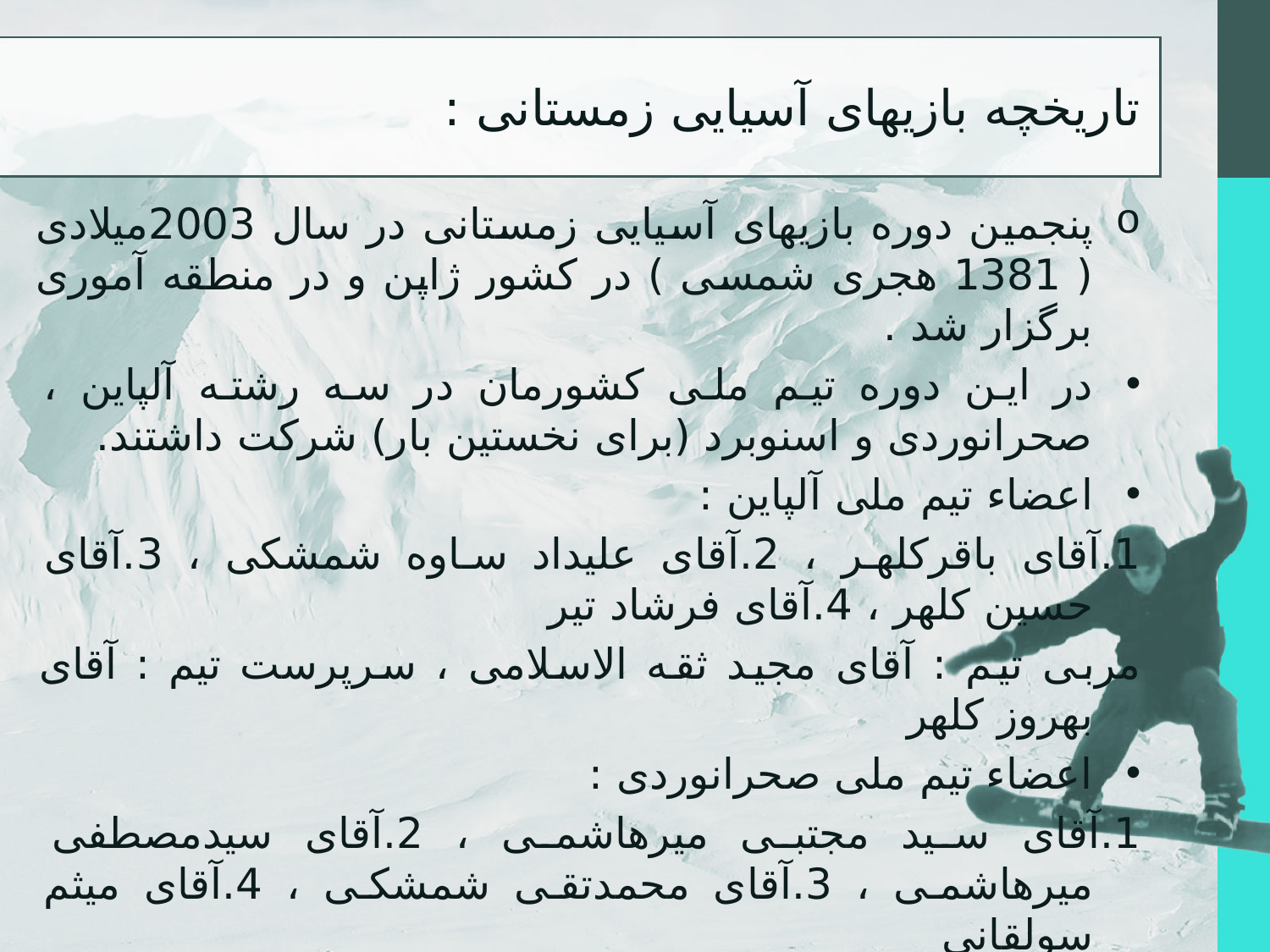

# تاریخچه بازیهای آسیایی زمستانی :
پنجمین دوره بازیهای آسیایی زمستانی در سال 2003میلادی ( 1381 هجری شمسی ) در کشور ژاپن و در منطقه آموری برگزار شد .
در این دوره تیم ملی کشورمان در سه رشته آلپاین ، صحرانوردی و اسنوبرد (برای نخستین بار) شرکت داشتند.
اعضاء تیم ملی آلپاین :
1.آقای باقرکلهر ، 2.آقای علیداد ساوه شمشکی ، 3.آقای حسین کلهر ، 4.آقای فرشاد تیر
مربی تیم : آقای مجید ثقه الاسلامی ، سرپرست تیم : آقای بهروز کلهر
اعضاء تیم ملی صحرانوردی :
1.آقای سید مجتبی میرهاشمی ، 2.آقای سیدمصطفی میرهاشمی ، 3.آقای محمدتقی شمشکی ، 4.آقای میثم سولقانی
مربی تیم از کشور قزاقستان بود .